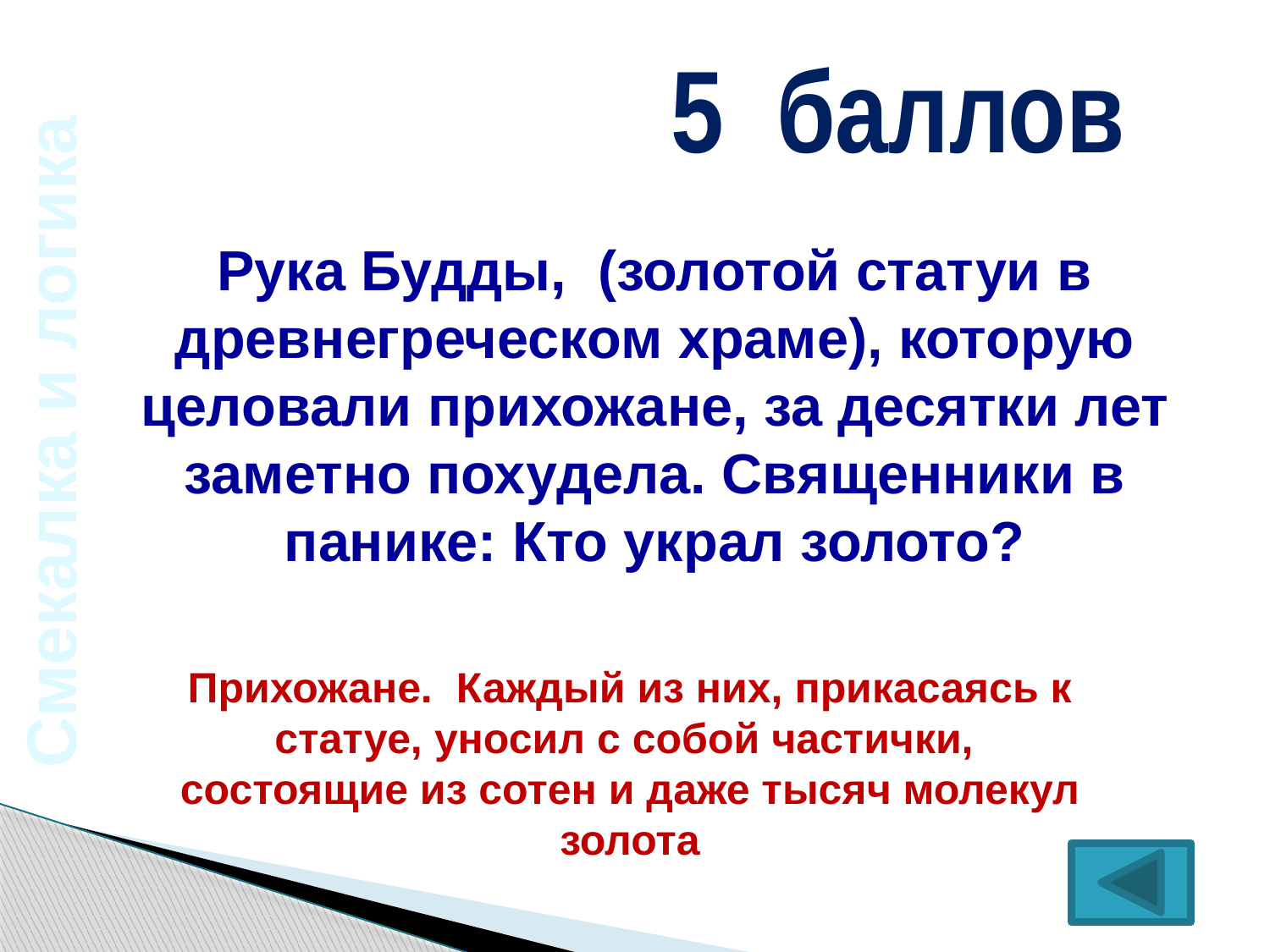

5  баллов
Рука Будды,  (золотой статуи в древнегреческом храме), которую целовали прихожане, за десятки лет заметно похудела. Священники в панике: Кто украл золото?
Смекалка и логика
Прихожане.  Каждый из них, прикасаясь к статуе, уносил с собой частички,  состоящие из сотен и даже тысяч молекул золота